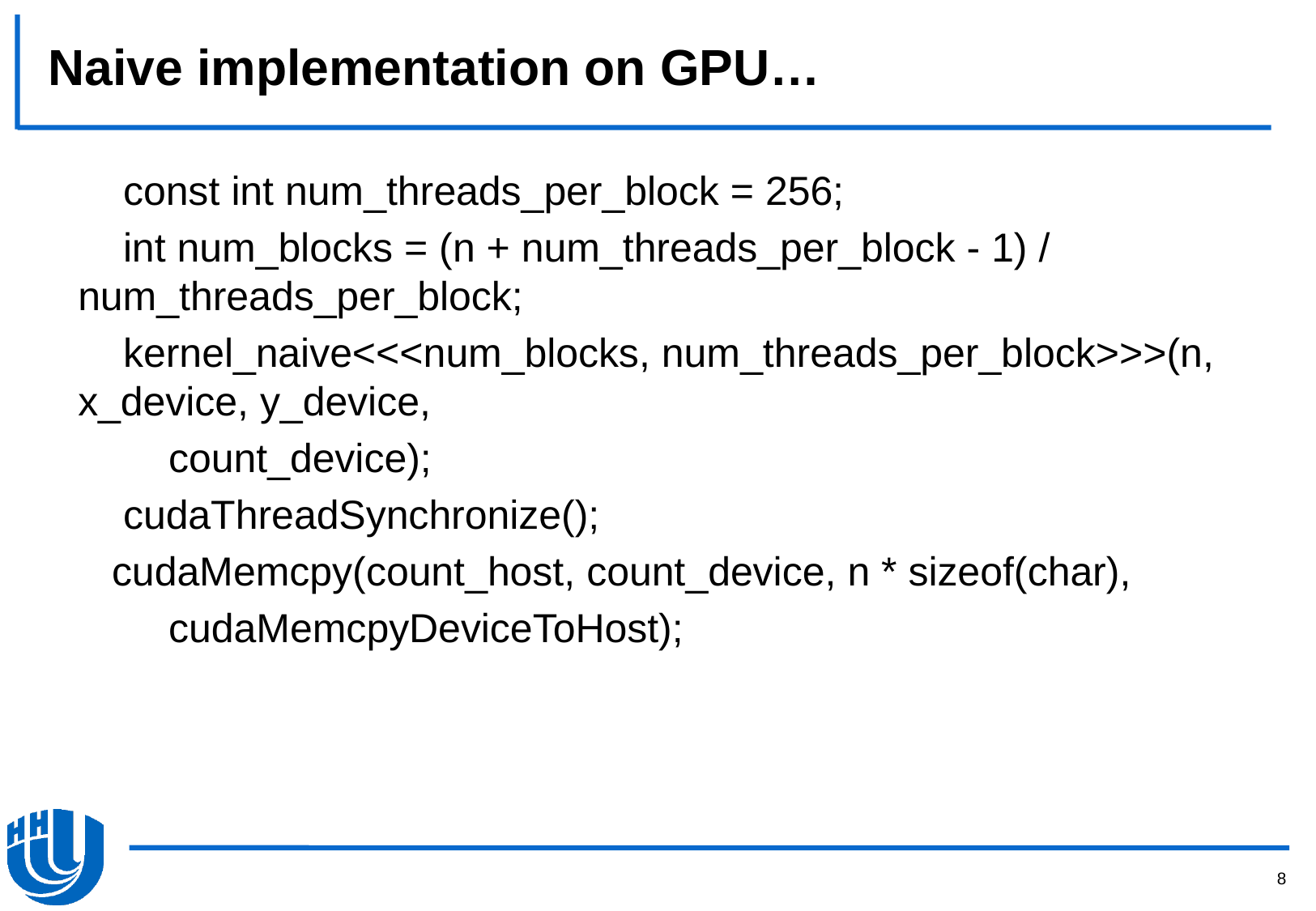

# Naive implementation on GPU…
    const int num_threads_per_block = 256;
    int num_blocks = (n + num_threads_per_block - 1) / num_threads_per_block;
    kernel_naive<<<num_blocks, num_threads_per_block>>>(n, x_device, y_device,
        count_device);
    cudaThreadSynchronize();
   cudaMemcpy(count_host, count_device, n * sizeof(char),
        cudaMemcpyDeviceToHost);
8